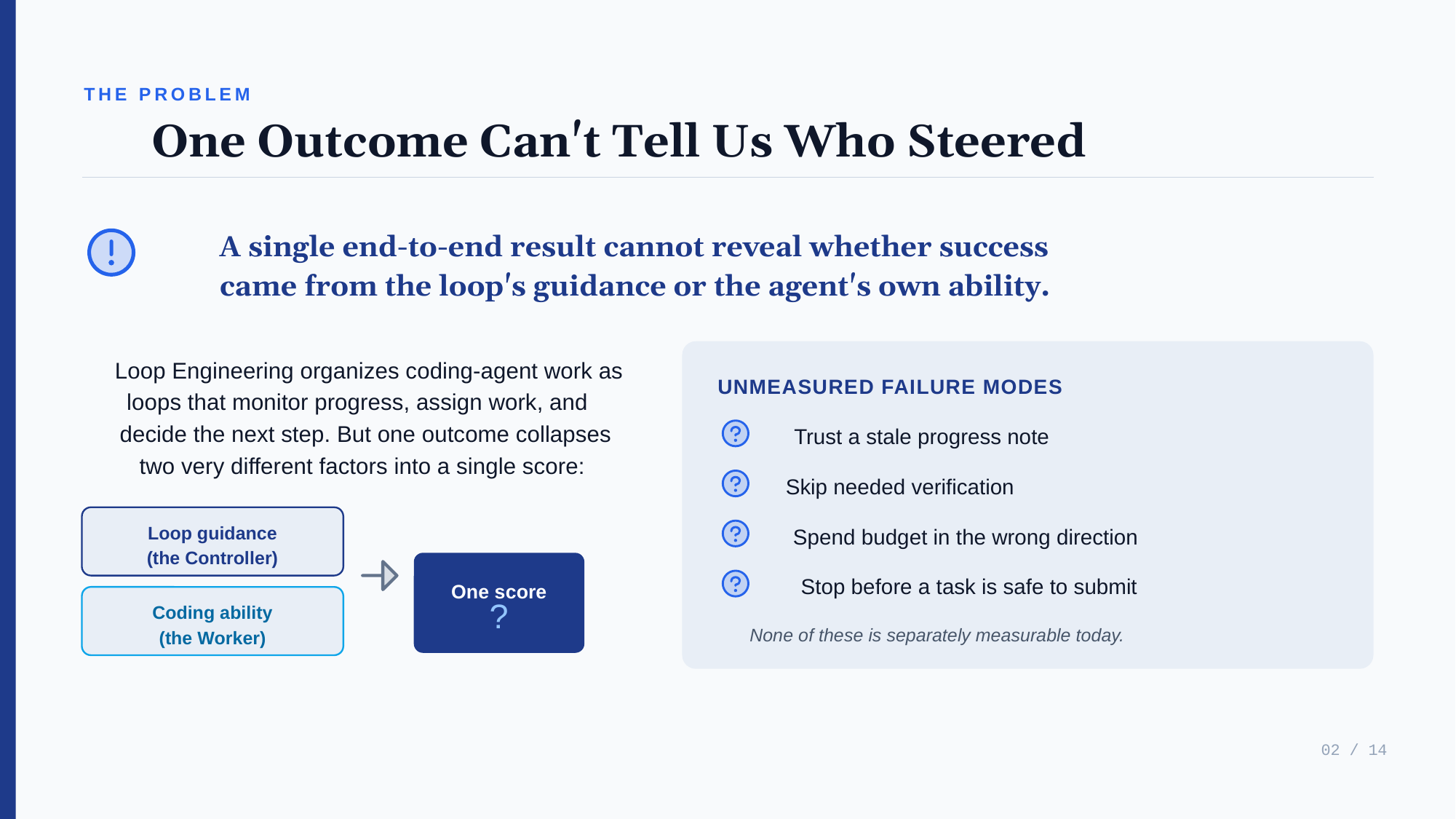

THE PROBLEM
One Outcome Can't Tell Us Who Steered

A single end-to-end result cannot reveal whether success

came from the loop's guidance or the agent's own ability.

UNMEASURED FAILURE MODES

Trust a stale progress note

Skip needed verification

Spend budget in the wrong direction

Stop before a task is safe to submit
None of these is separately measurable today.
Loop Engineering organizes coding-agent work as
loops that monitor progress, assign work, and
decide the next step. But one outcome collapses
two very different factors into a single score:

Loop guidance
(the Controller)

One score

?
Coding ability
(the Worker)
02 / 14